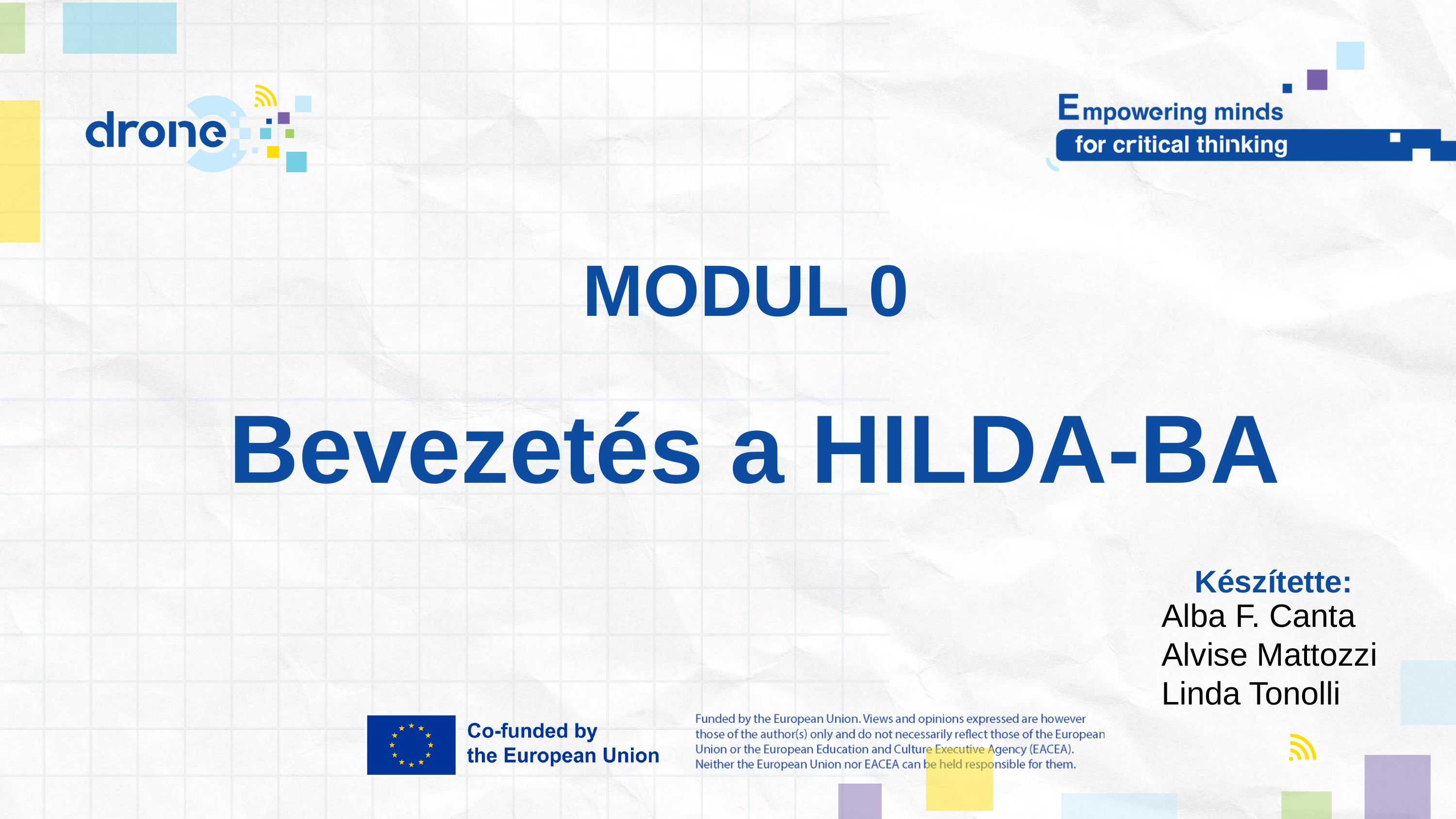

MODUL 0
Bevezetés a HILDA-BA
Készítette:
Alba F. Canta
Alvise Mattozzi
Linda Tonolli